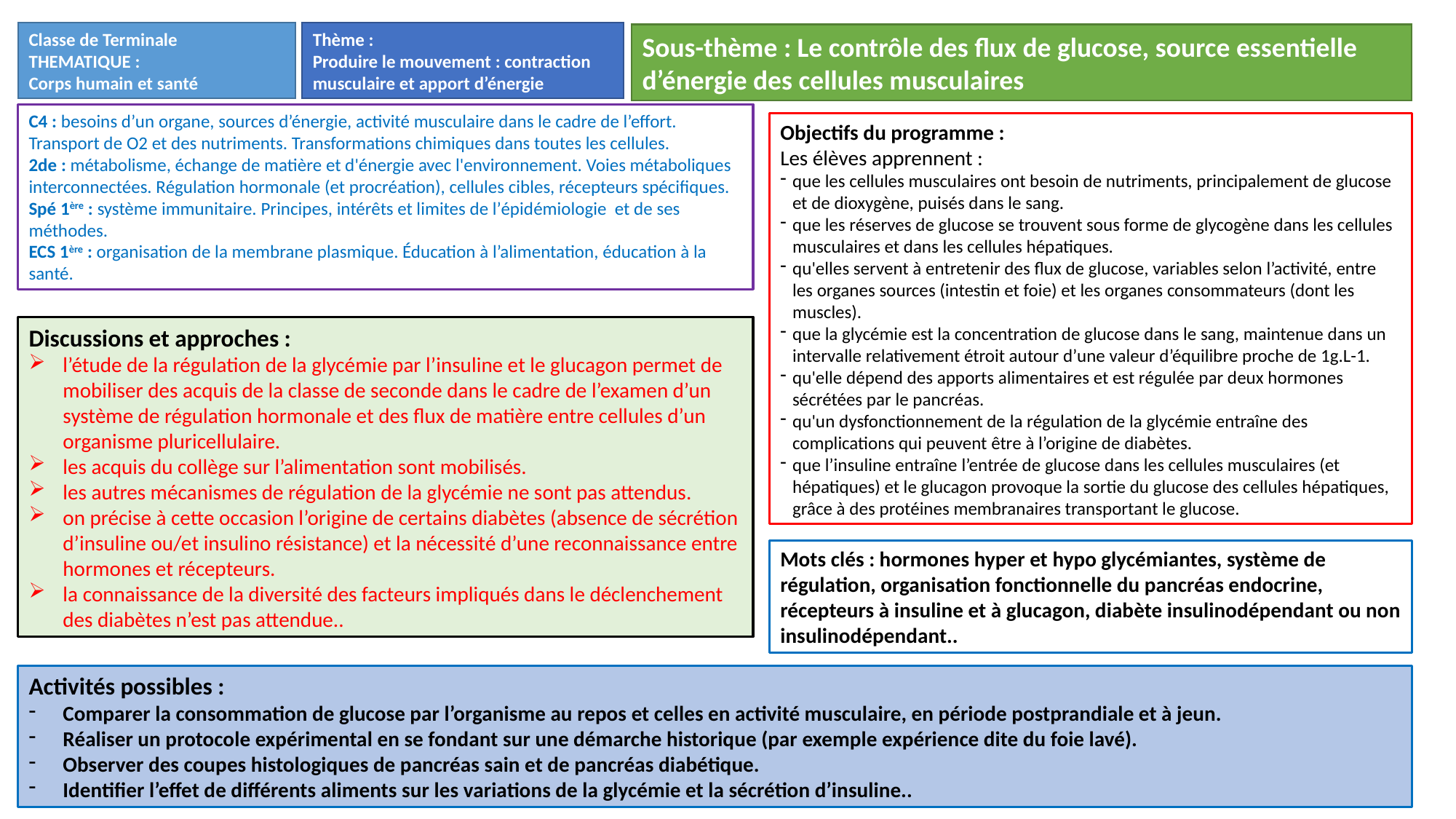

Classe de Terminale
THEMATIQUE :
Corps humain et santé
Thème :
Produire le mouvement : contraction musculaire et apport d’énergie
Sous-thème : Le contrôle des flux de glucose, source essentielle d’énergie des cellules musculaires
C4 : besoins d’un organe, sources d’énergie, activité musculaire dans le cadre de l’effort. Transport de O2 et des nutriments. Transformations chimiques dans toutes les cellules.
2de : métabolisme, échange de matière et d'énergie avec l'environnement. Voies métaboliques interconnectées. Régulation hormonale (et procréation), cellules cibles, récepteurs spécifiques.
Spé 1ère : système immunitaire. Principes, intérêts et limites de l’épidémiologie  et de ses méthodes.
ECS 1ère : organisation de la membrane plasmique. Éducation à l’alimentation, éducation à la santé.
Objectifs du programme :
Les élèves apprennent :
que les cellules musculaires ont besoin de nutriments, principalement de glucose et de dioxygène, puisés dans le sang.
que les réserves de glucose se trouvent sous forme de glycogène dans les cellules musculaires et dans les cellules hépatiques.
qu'elles servent à entretenir des flux de glucose, variables selon l’activité, entre les organes sources (intestin et foie) et les organes consommateurs (dont les muscles).
que la glycémie est la concentration de glucose dans le sang, maintenue dans un intervalle relativement étroit autour d’une valeur d’équilibre proche de 1g.L-1.
qu'elle dépend des apports alimentaires et est régulée par deux hormones sécrétées par le pancréas.
qu'un dysfonctionnement de la régulation de la glycémie entraîne des complications qui peuvent être à l’origine de diabètes.
que l’insuline entraîne l’entrée de glucose dans les cellules musculaires (et hépatiques) et le glucagon provoque la sortie du glucose des cellules hépatiques, grâce à des protéines membranaires transportant le glucose.
Discussions et approches :
l’étude de la régulation de la glycémie par l’insuline et le glucagon permet de mobiliser des acquis de la classe de seconde dans le cadre de l’examen d’un système de régulation hormonale et des flux de matière entre cellules d’un organisme pluricellulaire.
les acquis du collège sur l’alimentation sont mobilisés.
les autres mécanismes de régulation de la glycémie ne sont pas attendus.
on précise à cette occasion l’origine de certains diabètes (absence de sécrétion d’insuline ou/et insulino résistance) et la nécessité d’une reconnaissance entre hormones et récepteurs.
la connaissance de la diversité des facteurs impliqués dans le déclenchement des diabètes n’est pas attendue..
Mots clés : hormones hyper et hypo glycémiantes, système de régulation, organisation fonctionnelle du pancréas endocrine, récepteurs à insuline et à glucagon, diabète insulinodépendant ou non insulinodépendant..
Activités possibles :
Comparer la consommation de glucose par l’organisme au repos et celles en activité musculaire, en période postprandiale et à jeun.
Réaliser un protocole expérimental en se fondant sur une démarche historique (par exemple expérience dite du foie lavé).
Observer des coupes histologiques de pancréas sain et de pancréas diabétique.
Identifier l’effet de différents aliments sur les variations de la glycémie et la sécrétion d’insuline..